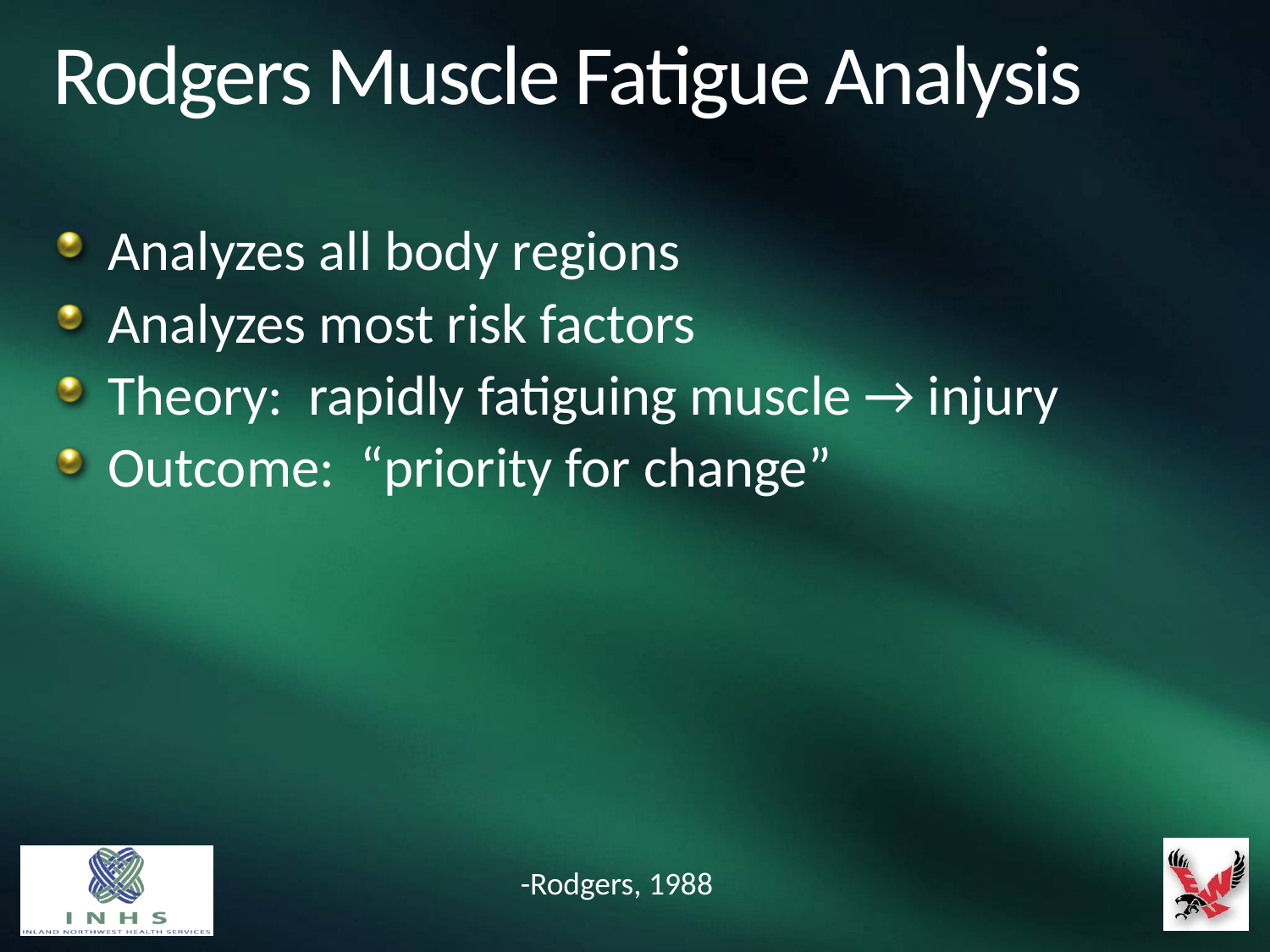

# Rodgers Muscle Fatigue Analysis
Analyzes all body regions
Analyzes most risk factors
Theory:  rapidly fatiguing muscle → injury
Outcome:  “priority for change”
-Rodgers, 1988